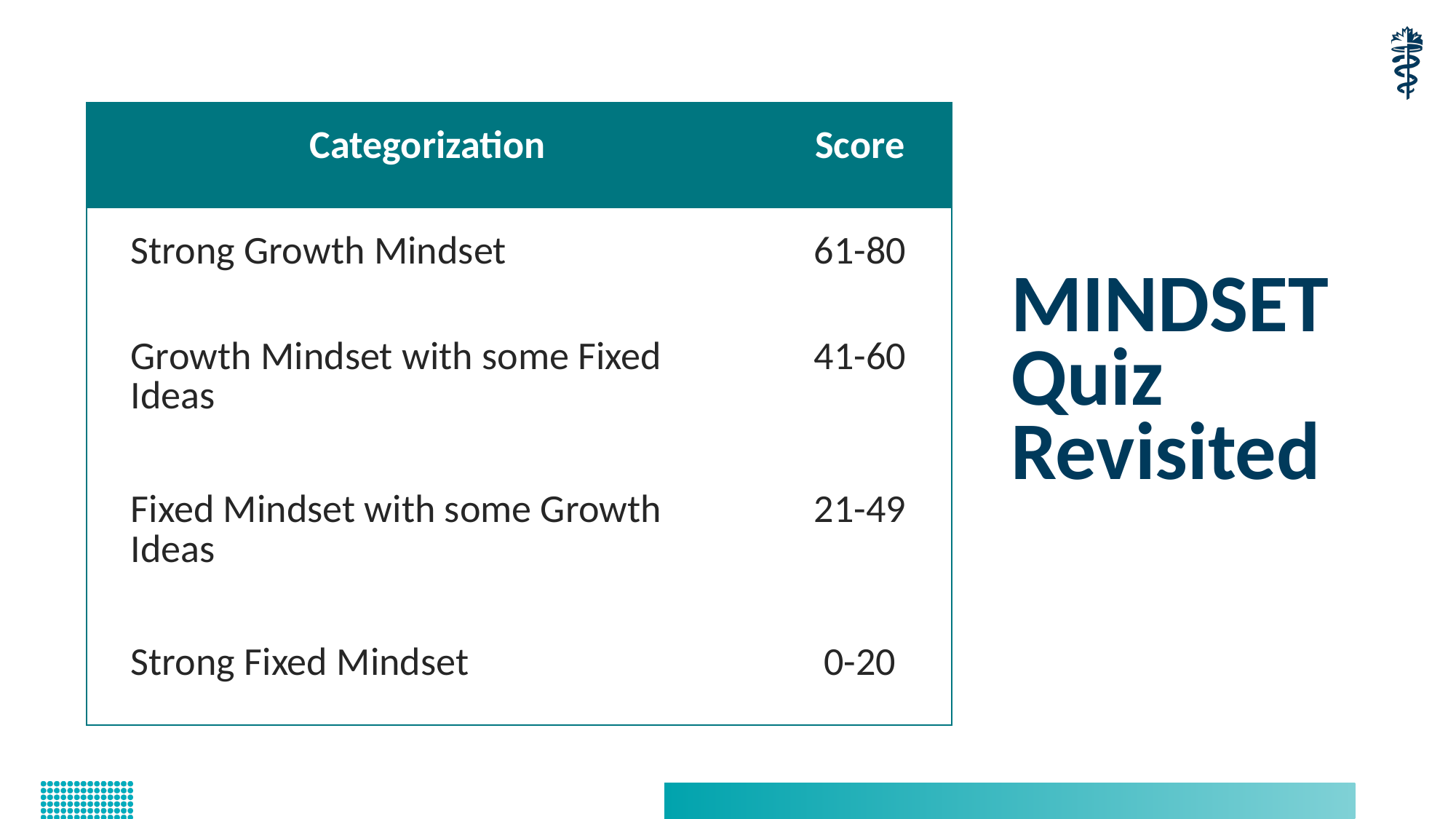

| Categorization | Score |
| --- | --- |
| Strong Growth Mindset | 61-80 |
| Growth Mindset with some Fixed Ideas | 41-60 |
| Fixed Mindset with some Growth Ideas | 21-49 |
| Strong Fixed Mindset | 0-20 |
MINDSET
Quiz Revisited